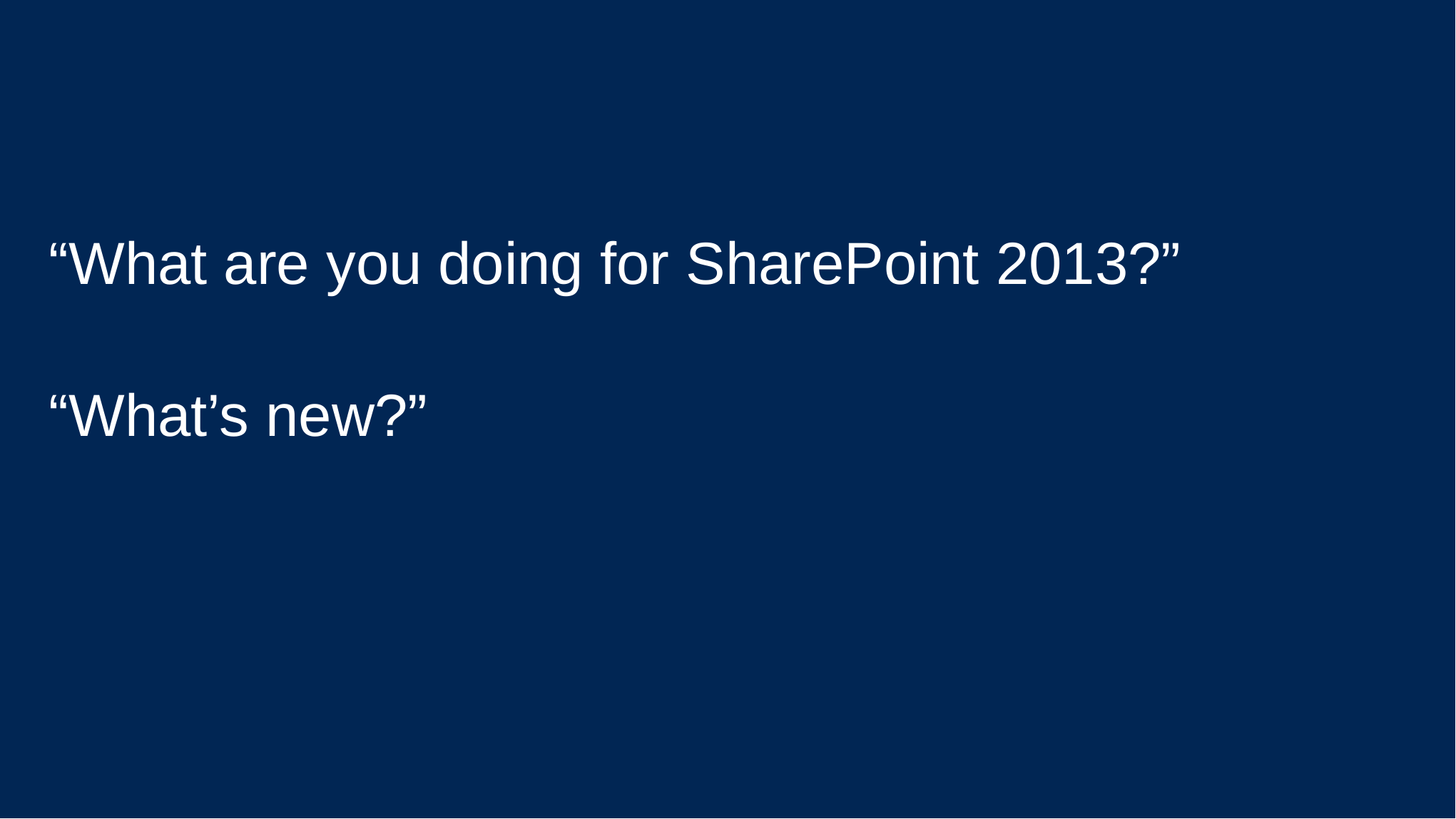

“What are you doing for SharePoint 2013?”

“What’s new?”